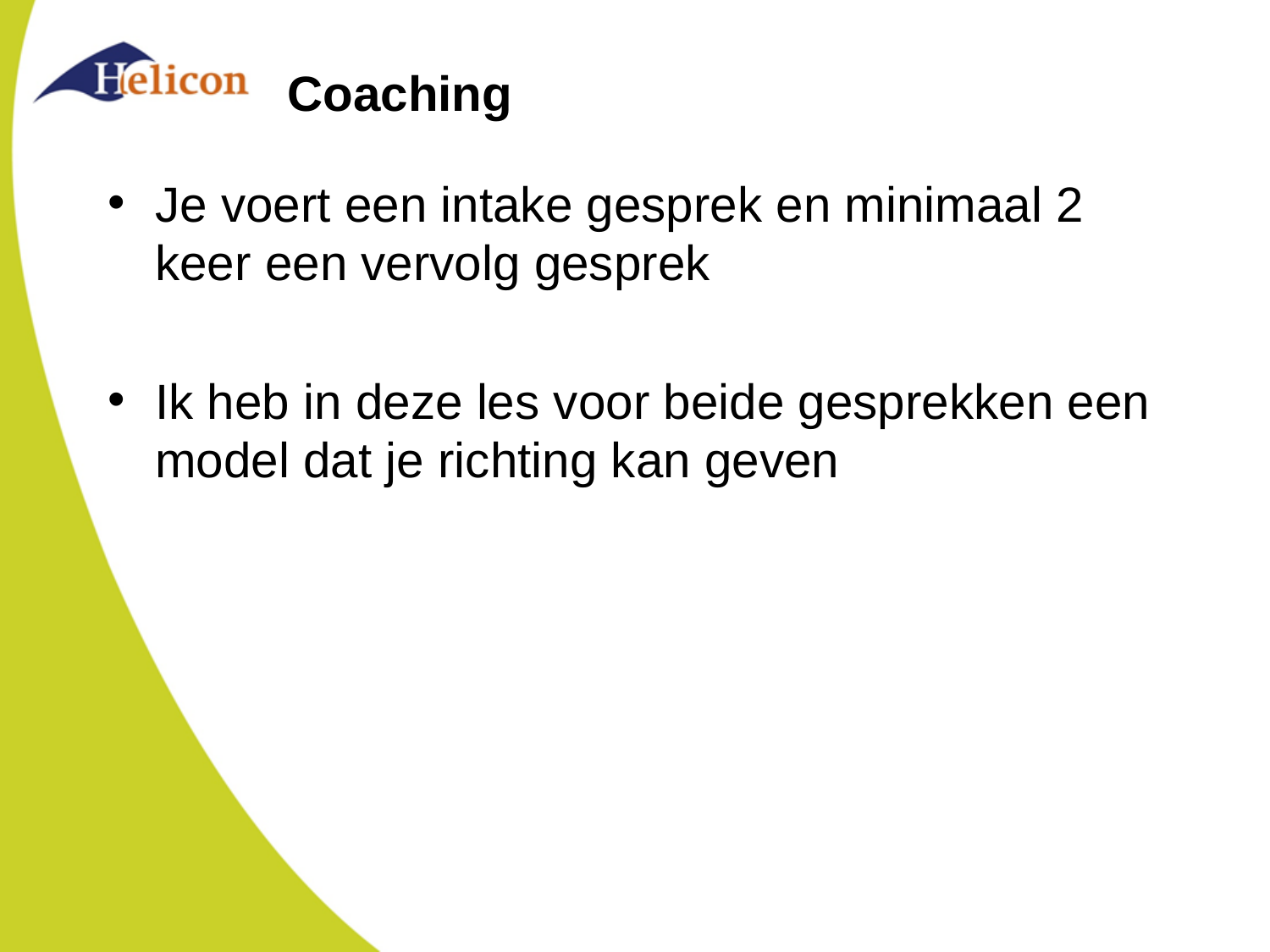

# Coaching
Je voert een intake gesprek en minimaal 2 keer een vervolg gesprek

Ik heb in deze les voor beide gesprekken een model dat je richting kan geven